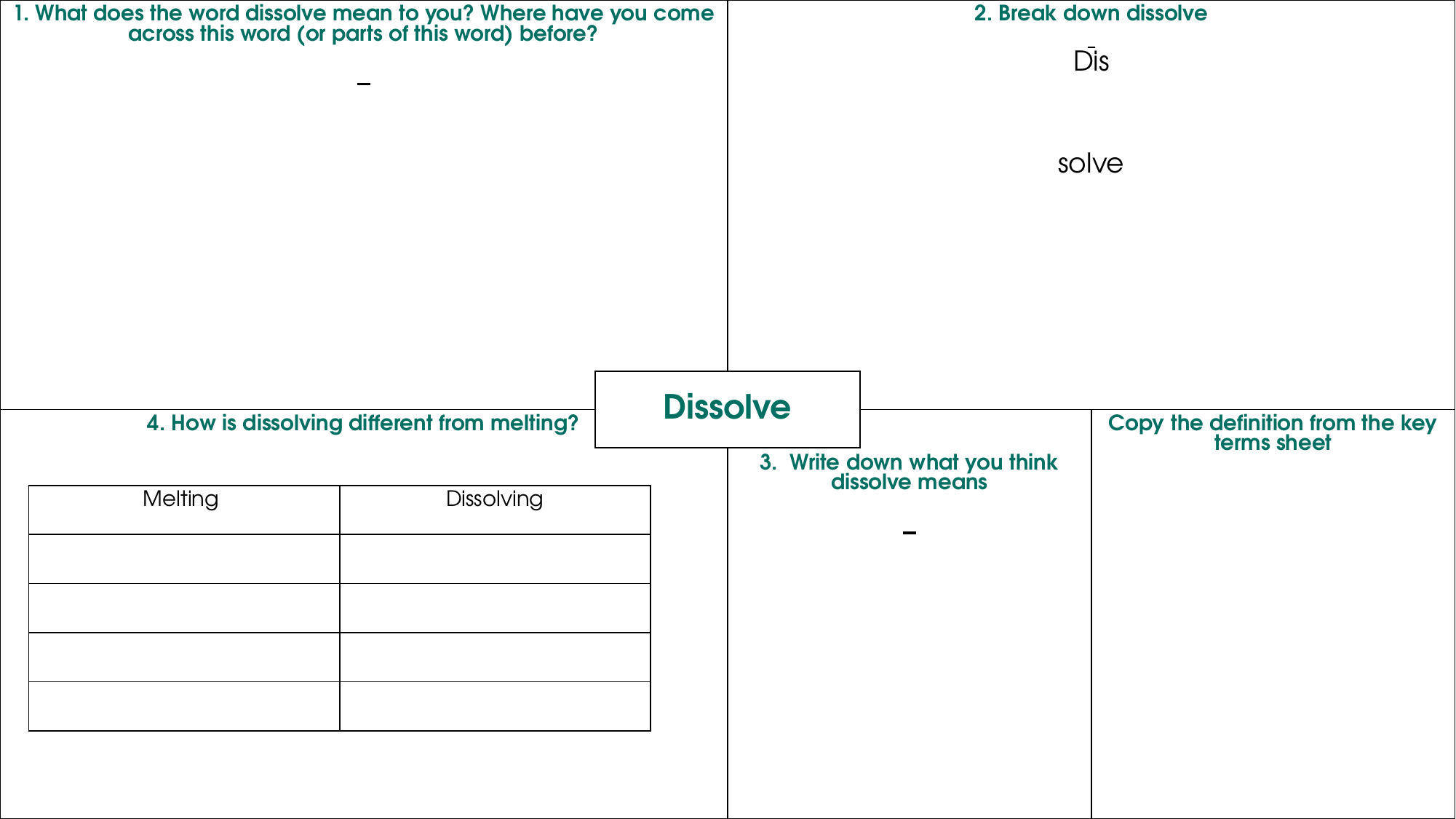

| 1. What does the word dissolve mean to you? Where have you come across this word (or parts of this word) before? | 2. Break down dissolve Dis solve |  |
| --- | --- | --- |
| 4. How is dissolving different from melting? | 3. Write down what you think dissolve means | Copy the definition from the key terms sheet |
| Dissolve |
| --- |
| Melting | Dissolving |
| --- | --- |
|  |  |
|  |  |
|  |  |
|  |  |